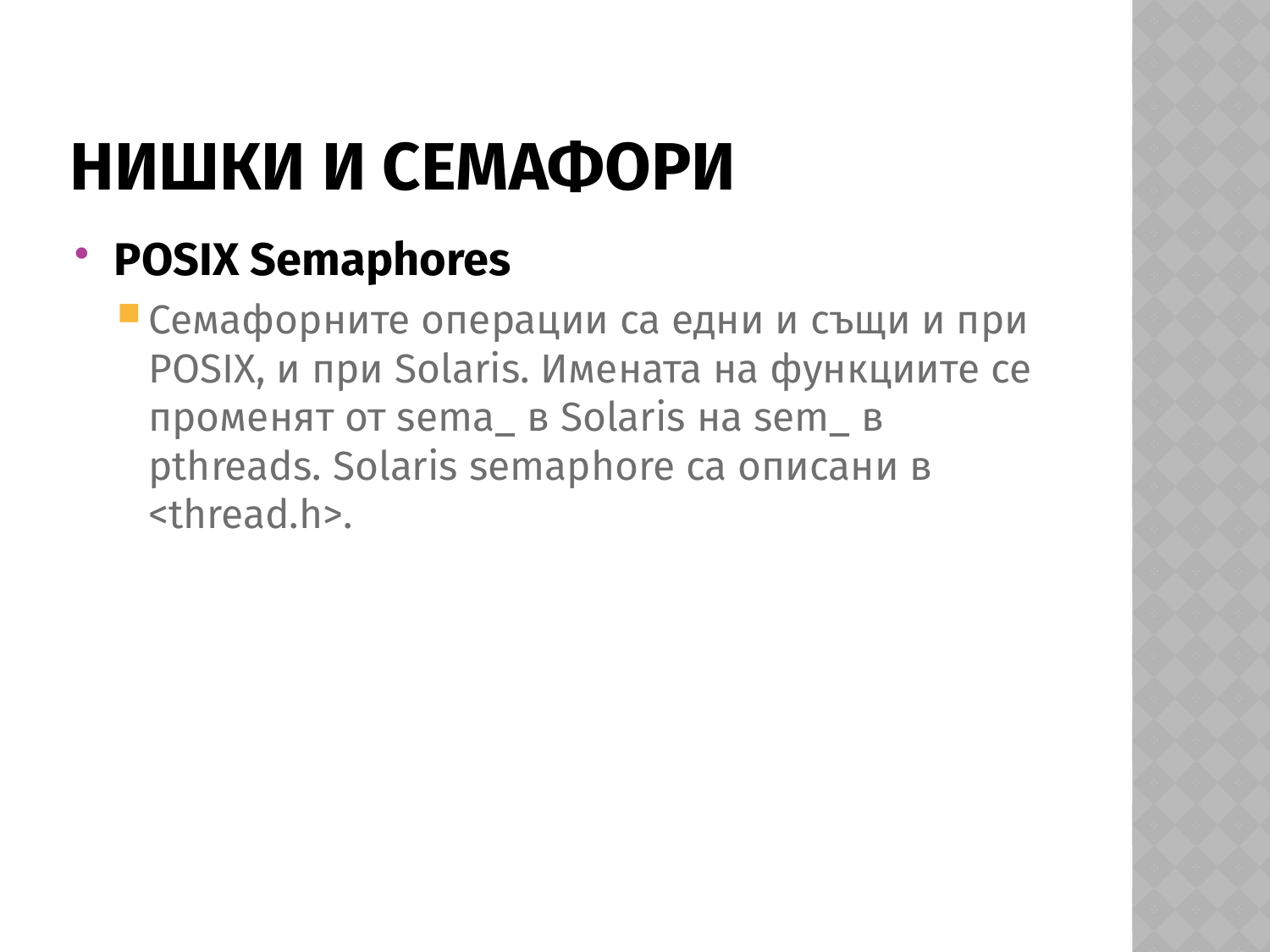

# Нишки и семафори
POSIX Semaphores
Семафорните операции са едни и същи и при POSIX, и при Solaris. Имената на функциите се променят от sema_ в Solaris на sem_ в pthreads. Solaris semaphore са описани в <thread.h>.